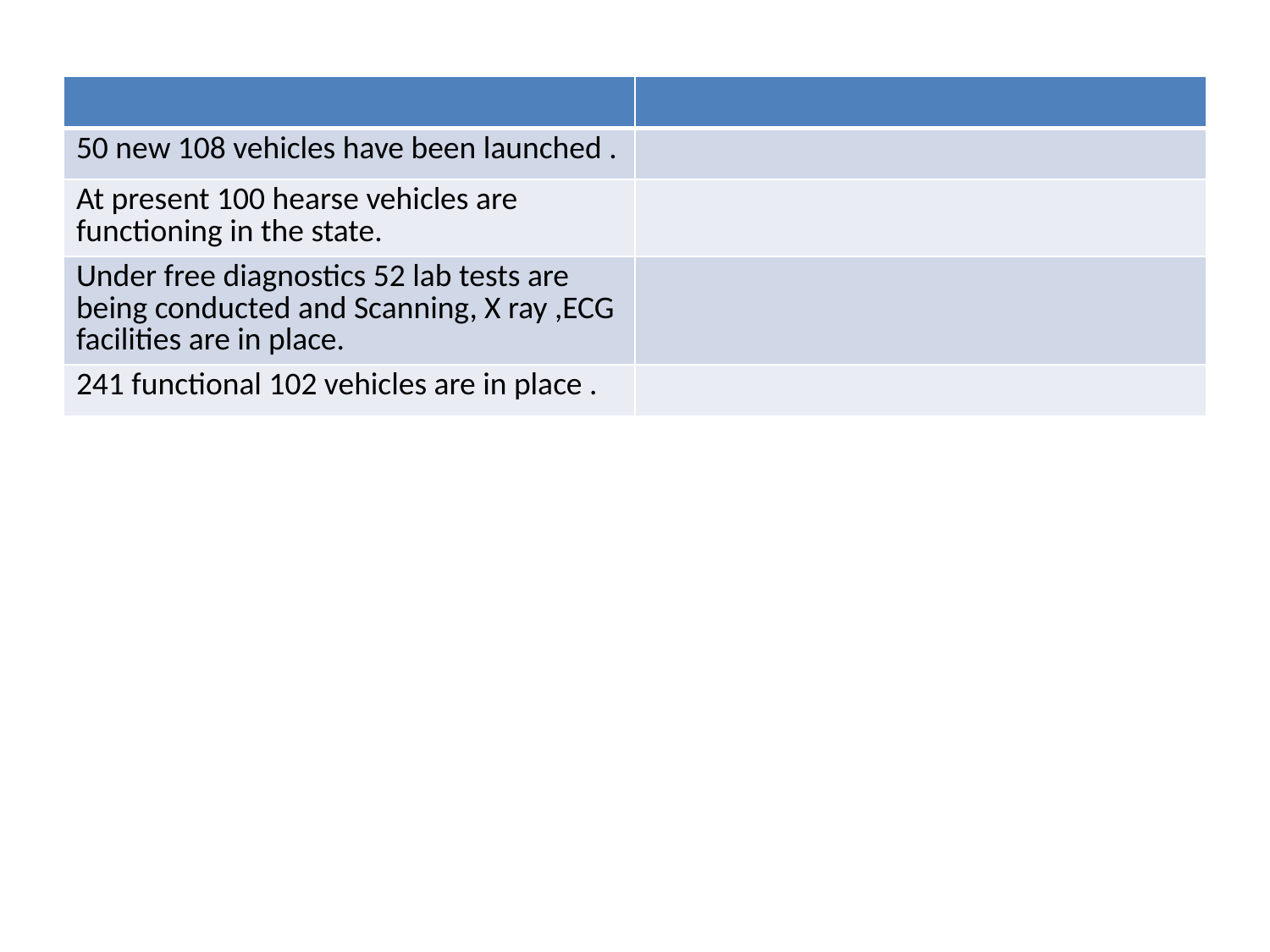

|  |  |
| --- | --- |
| 50 new 108 vehicles have been launched . |  |
| At present 100 hearse vehicles are functioning in the state. |  |
| Under free diagnostics 52 lab tests are being conducted and Scanning, X ray ,ECG facilities are in place. |  |
| 241 functional 102 vehicles are in place . |  |